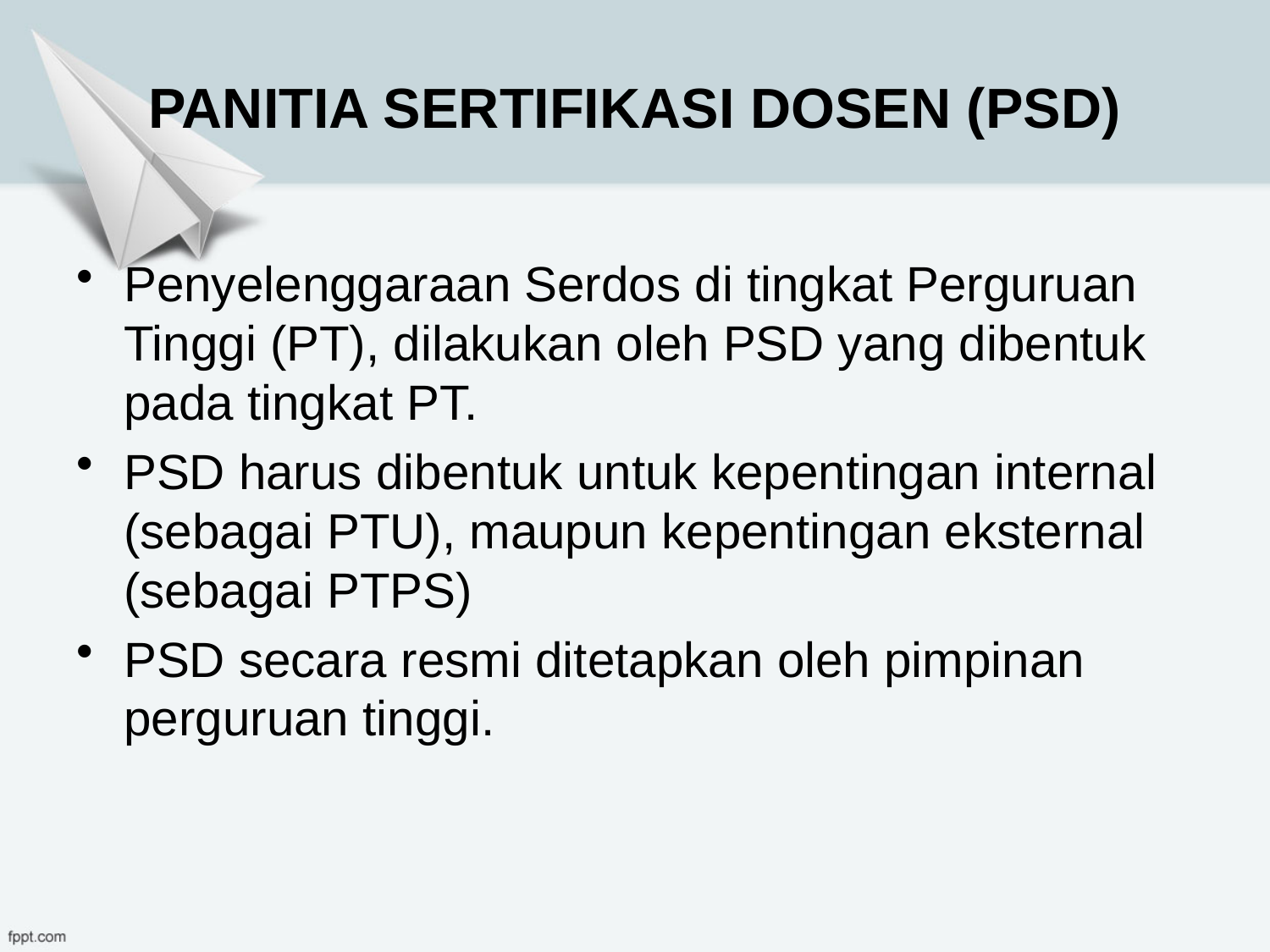

# PANITIA SERTIFIKASI DOSEN (PSD)
Penyelenggaraan Serdos di tingkat Perguruan Tinggi (PT), dilakukan oleh PSD yang dibentuk pada tingkat PT.
PSD harus dibentuk untuk kepentingan internal (sebagai PTU), maupun kepentingan eksternal (sebagai PTPS)
PSD secara resmi ditetapkan oleh pimpinan perguruan tinggi.